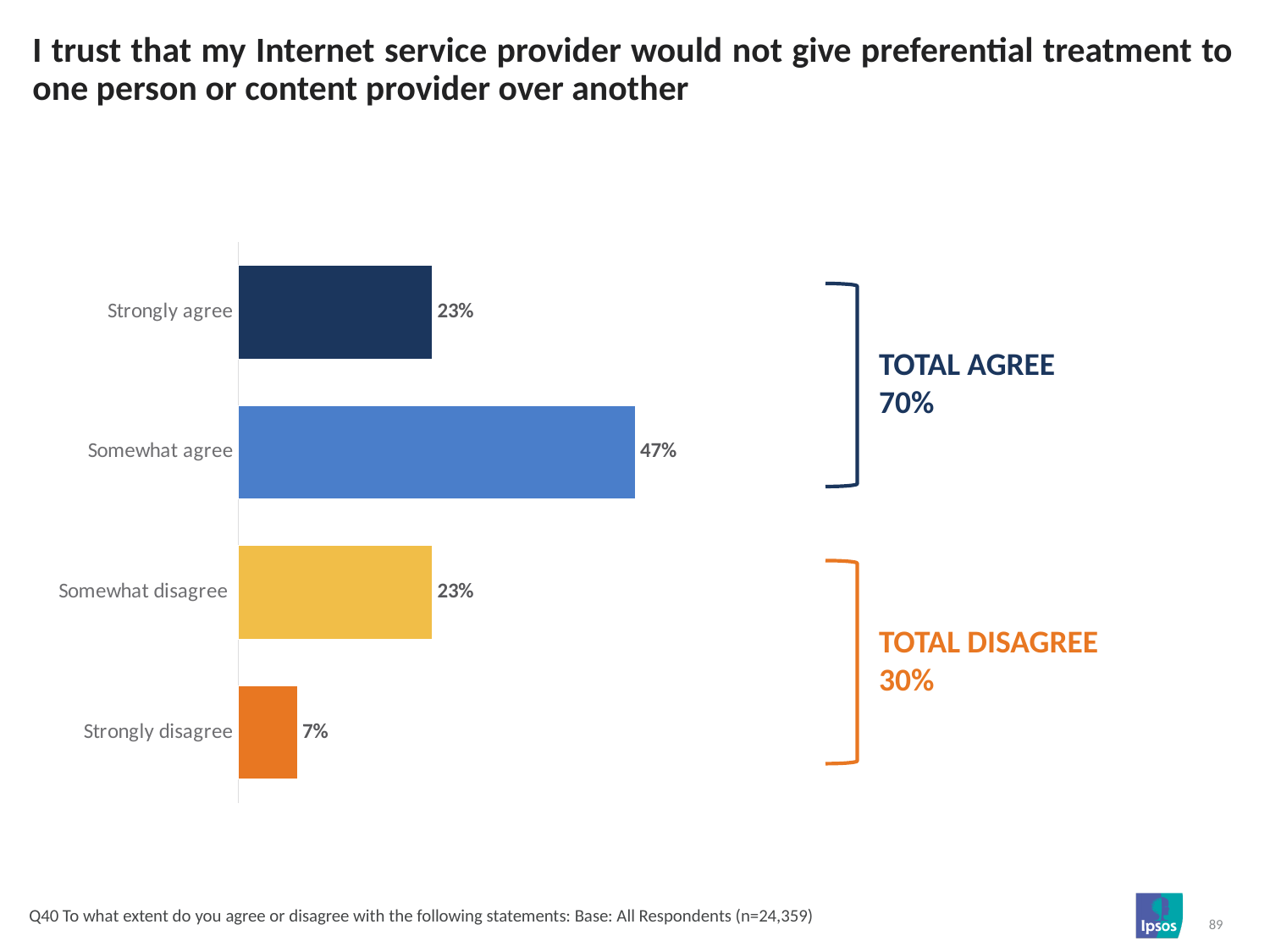

# I trust that my Internet service provider would not give preferential treatment to one person or content provider over another

### Chart

| Category | Column1 |
|---|---|
| Strongly agree | 0.23 |
| Somewhat agree | 0.47 |
| Somewhat disagree  | 0.23 |
| Strongly disagree | 0.07 |
TOTAL AGREE
70%

TOTAL DISAGREE
30%
Q40 To what extent do you agree or disagree with the following statements: Base: All Respondents (n=24,359)